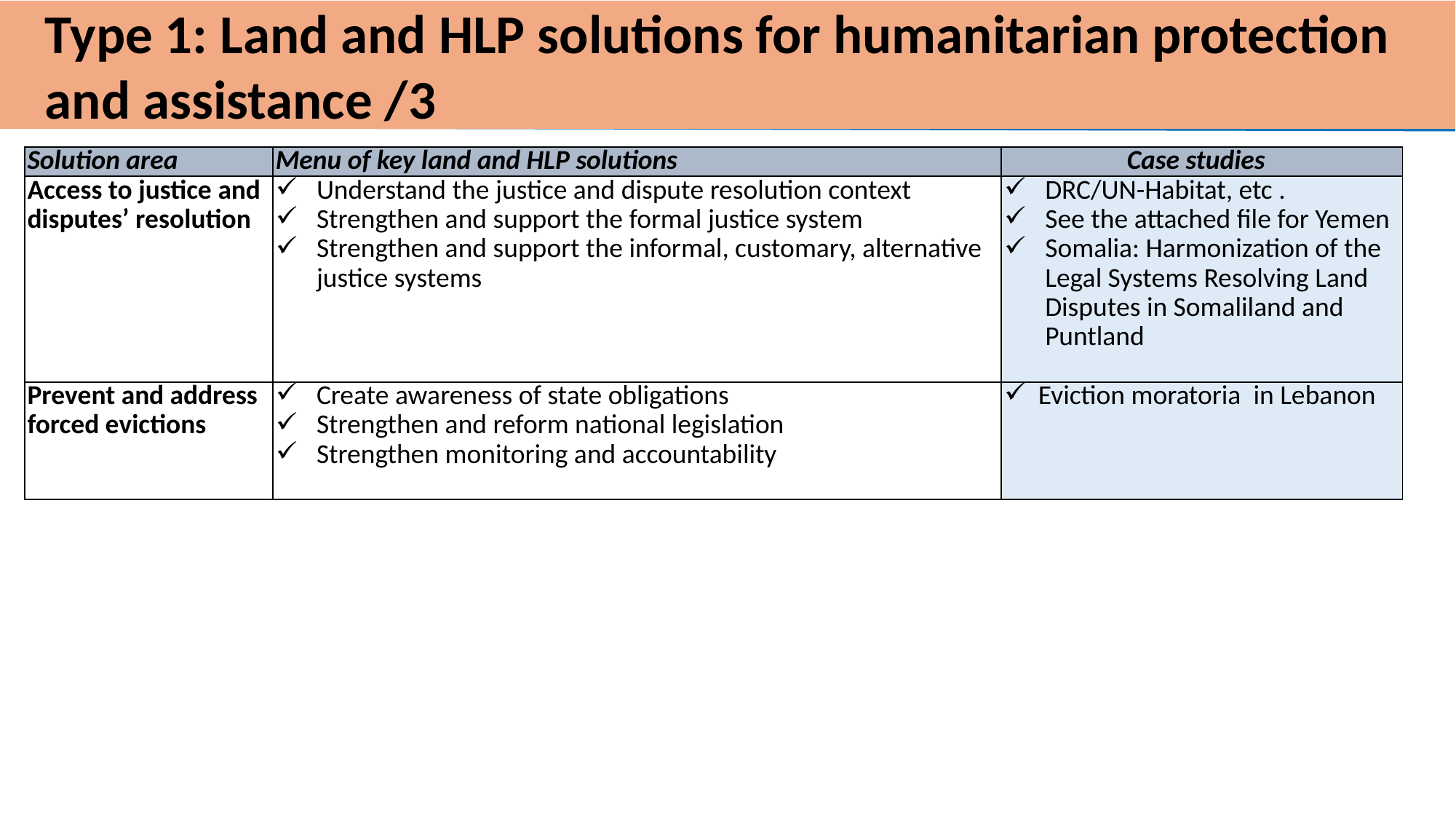

# Type 1: Land and HLP solutions for humanitarian protection and assistance /3

| Solution area | Menu of key land and HLP solutions | Case studies |
| --- | --- | --- |
| Access to justice and disputes’ resolution | Understand the justice and dispute resolution context Strengthen and support the formal justice system Strengthen and support the informal, customary, alternative justice systems | DRC/UN-Habitat, etc . See the attached file for Yemen Somalia: Harmonization of the Legal Systems Resolving Land Disputes in Somaliland and Puntland |
| Prevent and address forced evictions | Create awareness of state obligations Strengthen and reform national legislation Strengthen monitoring and accountability | Eviction moratoria  in Lebanon |